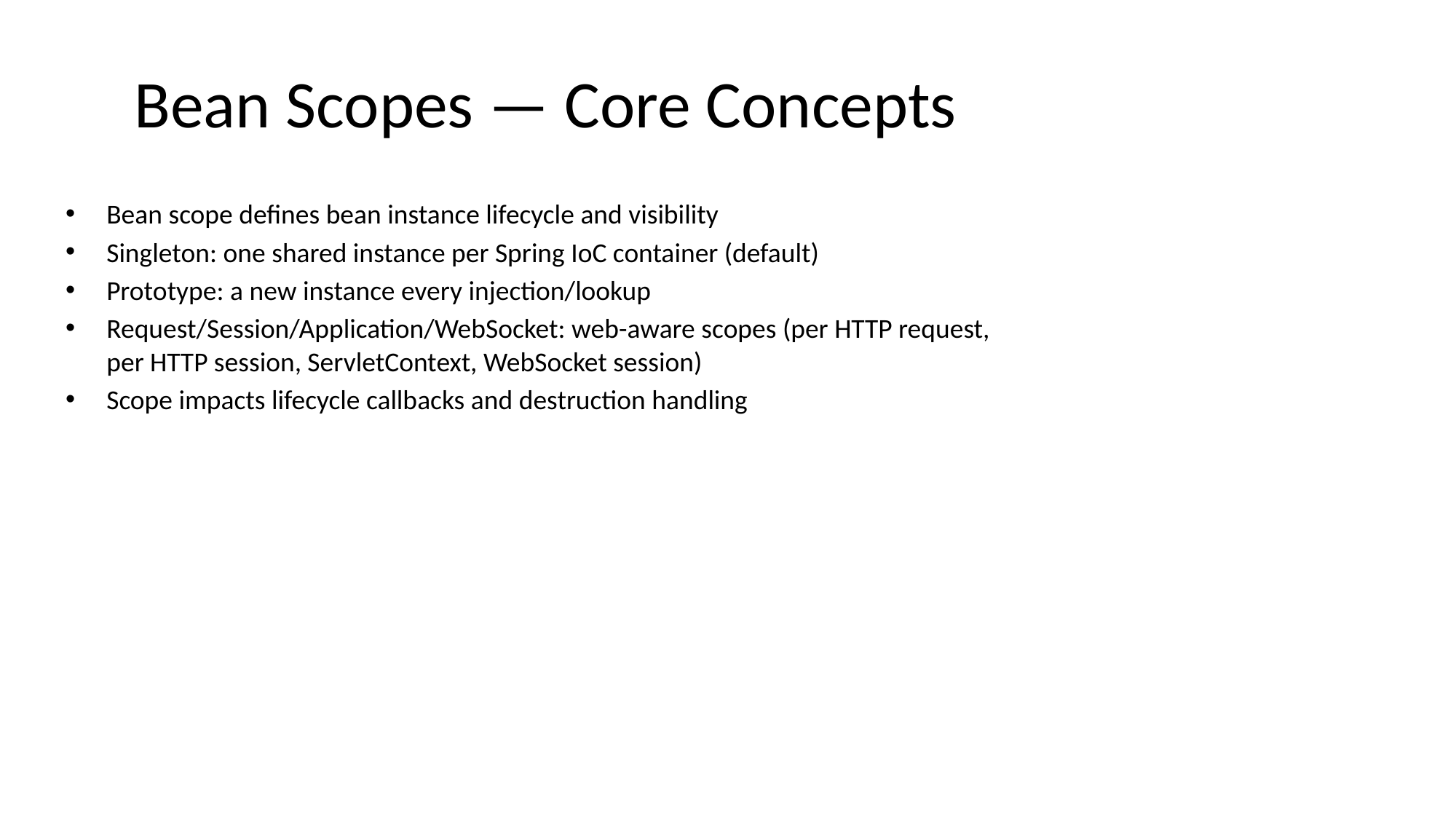

# Bean Scopes — Core Concepts
Bean scope defines bean instance lifecycle and visibility
Singleton: one shared instance per Spring IoC container (default)
Prototype: a new instance every injection/lookup
Request/Session/Application/WebSocket: web-aware scopes (per HTTP request, per HTTP session, ServletContext, WebSocket session)
Scope impacts lifecycle callbacks and destruction handling